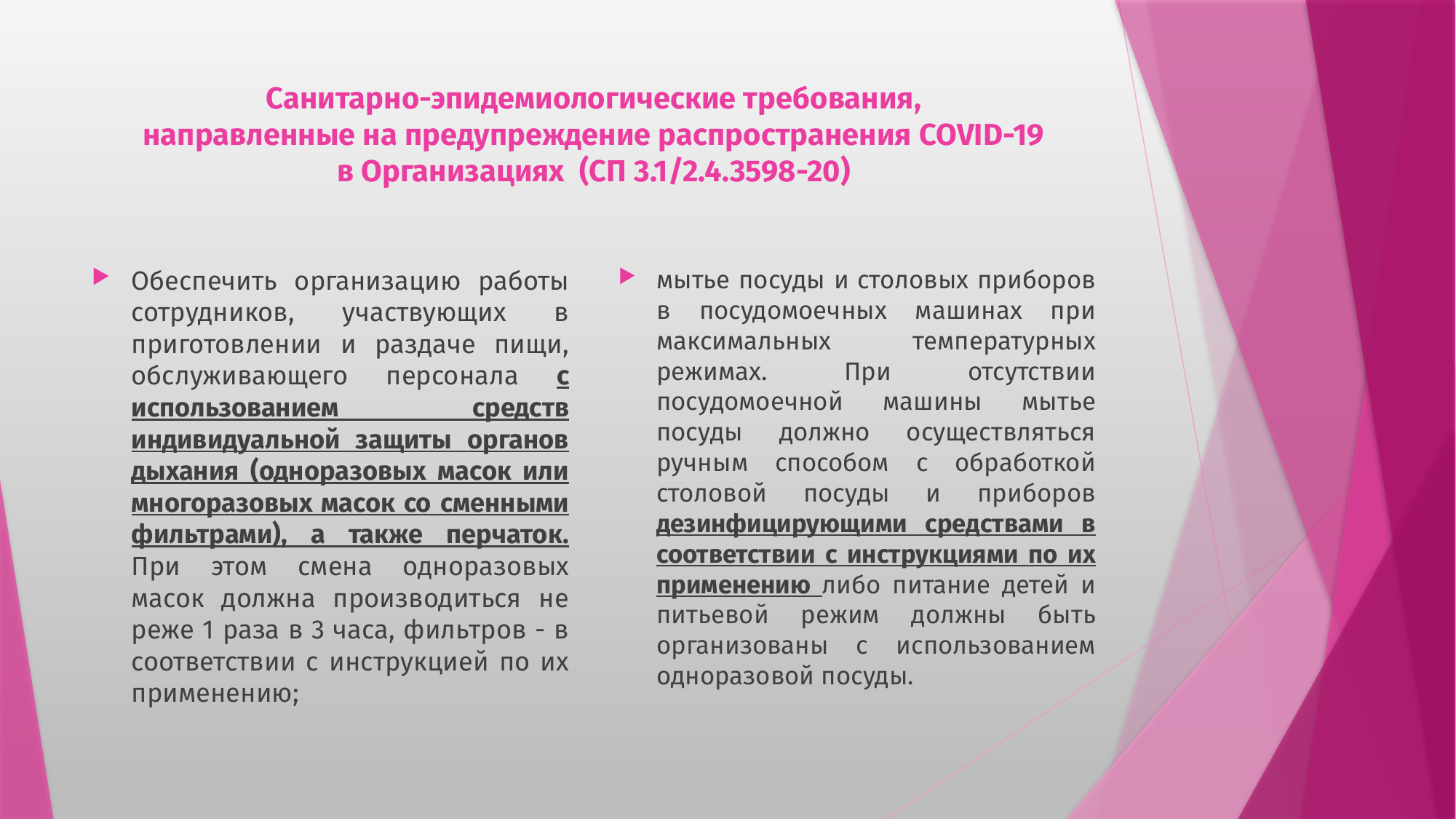

# Санитарно-эпидемиологические требования, направленные на предупреждение распространения COVID-19 в Организациях  (СП 3.1/2.4.3598-20)
Обеспечить организацию работы сотрудников, участвующих в приготовлении и раздаче пищи, обслуживающего персонала с использованием средств индивидуальной защиты органов дыхания (одноразовых масок или многоразовых масок со сменными фильтрами), а также перчаток. При этом смена одноразовых масок должна производиться не реже 1 раза в 3 часа, фильтров - в соответствии с инструкцией по их применению;

мытье посуды и столовых приборов в посудомоечных машинах при максимальных температурных режимах. При отсутствии посудомоечной машины мытье посуды должно осуществляться ручным способом с обработкой столовой посуды и приборов дезинфицирующими средствами в соответствии с инструкциями по их применению либо питание детей и питьевой режим должны быть организованы с использованием одноразовой посуды.